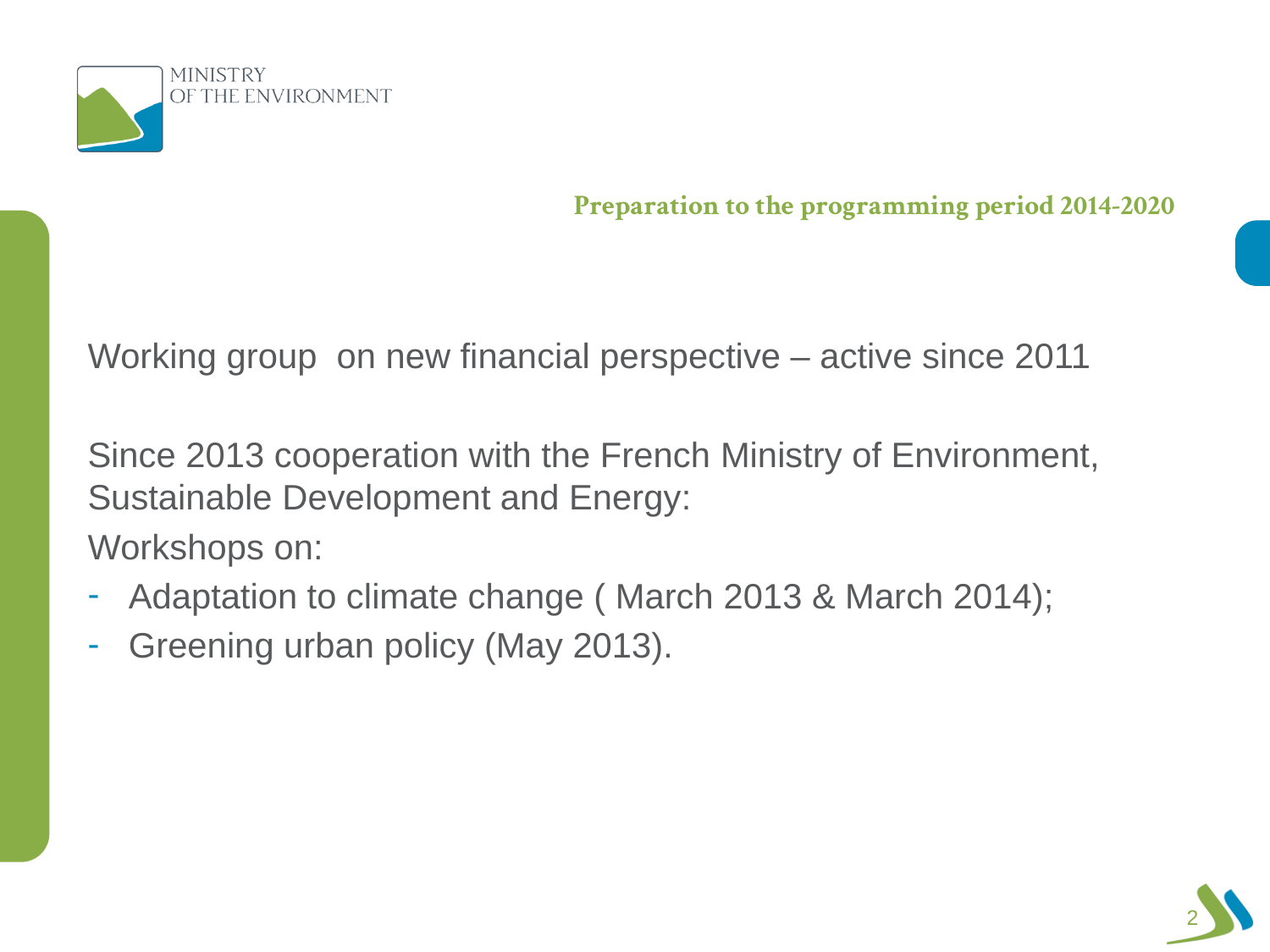

# Preparation to the programming period 2014-2020
Working group  on new financial perspective – active since 2011

Since 2013 cooperation with the French Ministry of Environment, Sustainable Development and Energy:
Workshops on:
   Adaptation to climate change ( March 2013 & March 2014);
   Greening urban policy (May 2013).

2